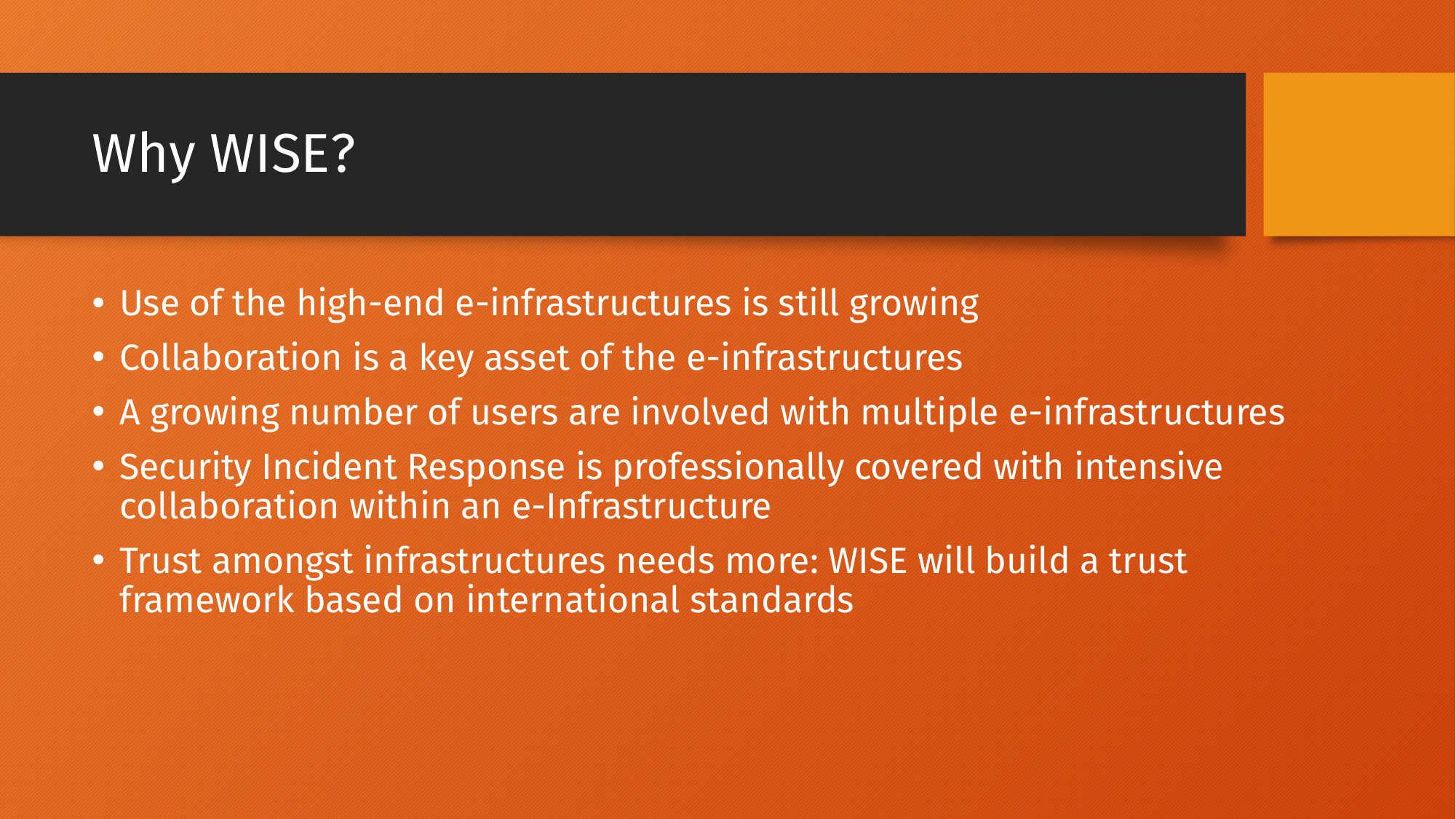

# Why WISE?
Use of the high-end e-infrastructures is still growing
Collaboration is a key asset of the e-infrastructures
A growing number of users are involved with multiple e-infrastructures
Security Incident Response is professionally covered with intensive collaboration within an e-Infrastructure
Trust amongst infrastructures needs more: WISE will build a trust framework based on international standards